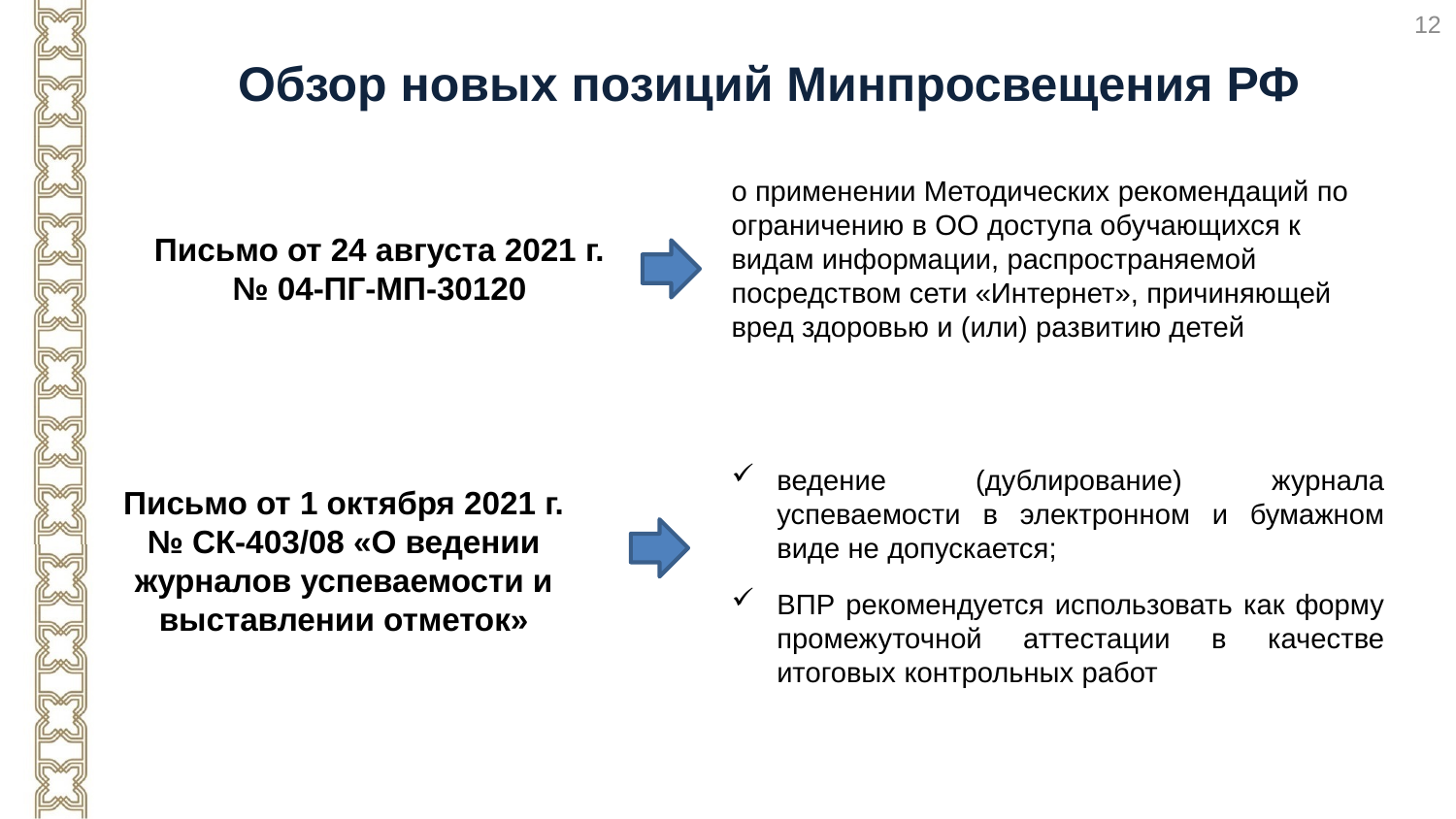

12
Обзор новых позиций Минпросвещения РФ
о применении Методических рекомендаций по ограничению в ОО доступа обучающихся к видам информации, распространяемой посредством сети «Интернет», причиняющей вред здоровью и (или) развитию детей
Письмо от 24 августа 2021 г. № 04-ПГ-МП-30120

ведение (дублирование) журнала успеваемости в электронном и бумажном виде не допускается;
ВПР рекомендуется использовать как форму промежуточной аттестации в качестве итоговых контрольных работ
Письмо от 1 октября 2021 г. № СК-403/08 «О ведении журналов успеваемости и выставлении отметок»